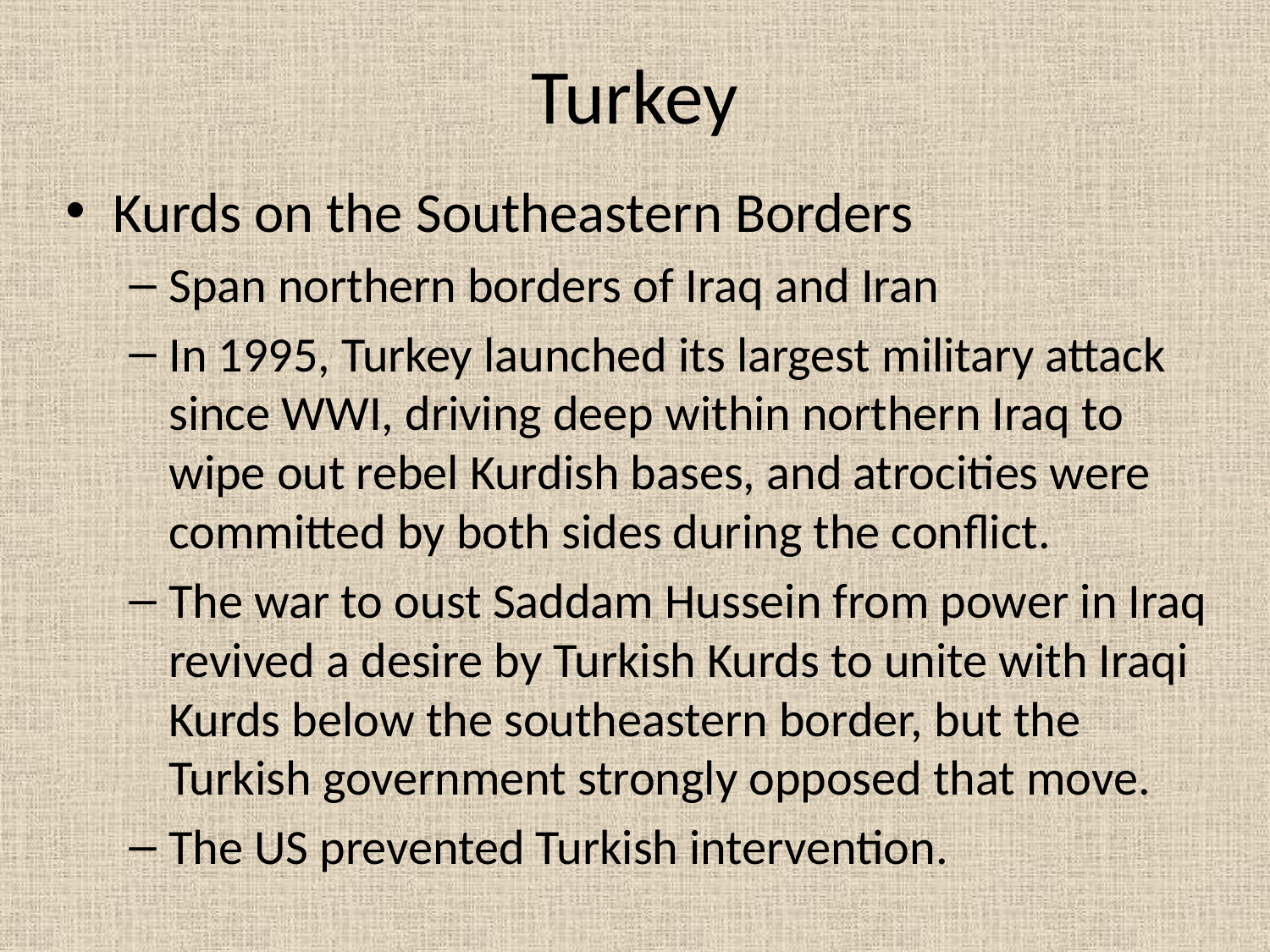

# Turkey
Kurds on the Southeastern Borders
Span northern borders of Iraq and Iran
In 1995, Turkey launched its largest military attack since WWI, driving deep within northern Iraq to wipe out rebel Kurdish bases, and atrocities were committed by both sides during the conflict.
The war to oust Saddam Hussein from power in Iraq revived a desire by Turkish Kurds to unite with Iraqi Kurds below the southeastern border, but the Turkish government strongly opposed that move.
The US prevented Turkish intervention.